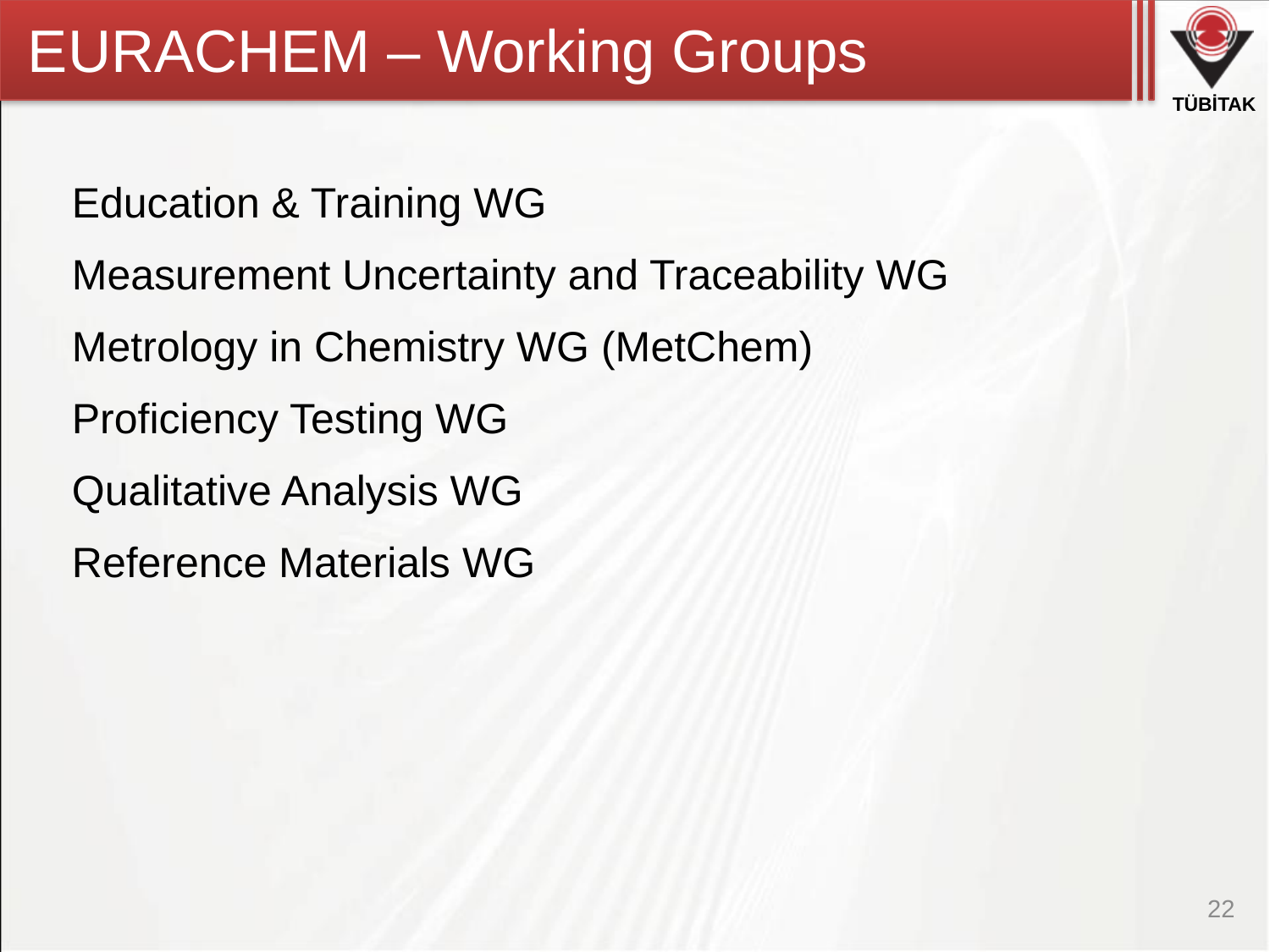

EURACHEM – Working Groups

Education & Training WG
Measurement Uncertainty and Traceability WG
Metrology in Chemistry WG (MetChem)
Proficiency Testing WG
Qualitative Analysis WG
Reference Materials WG

22